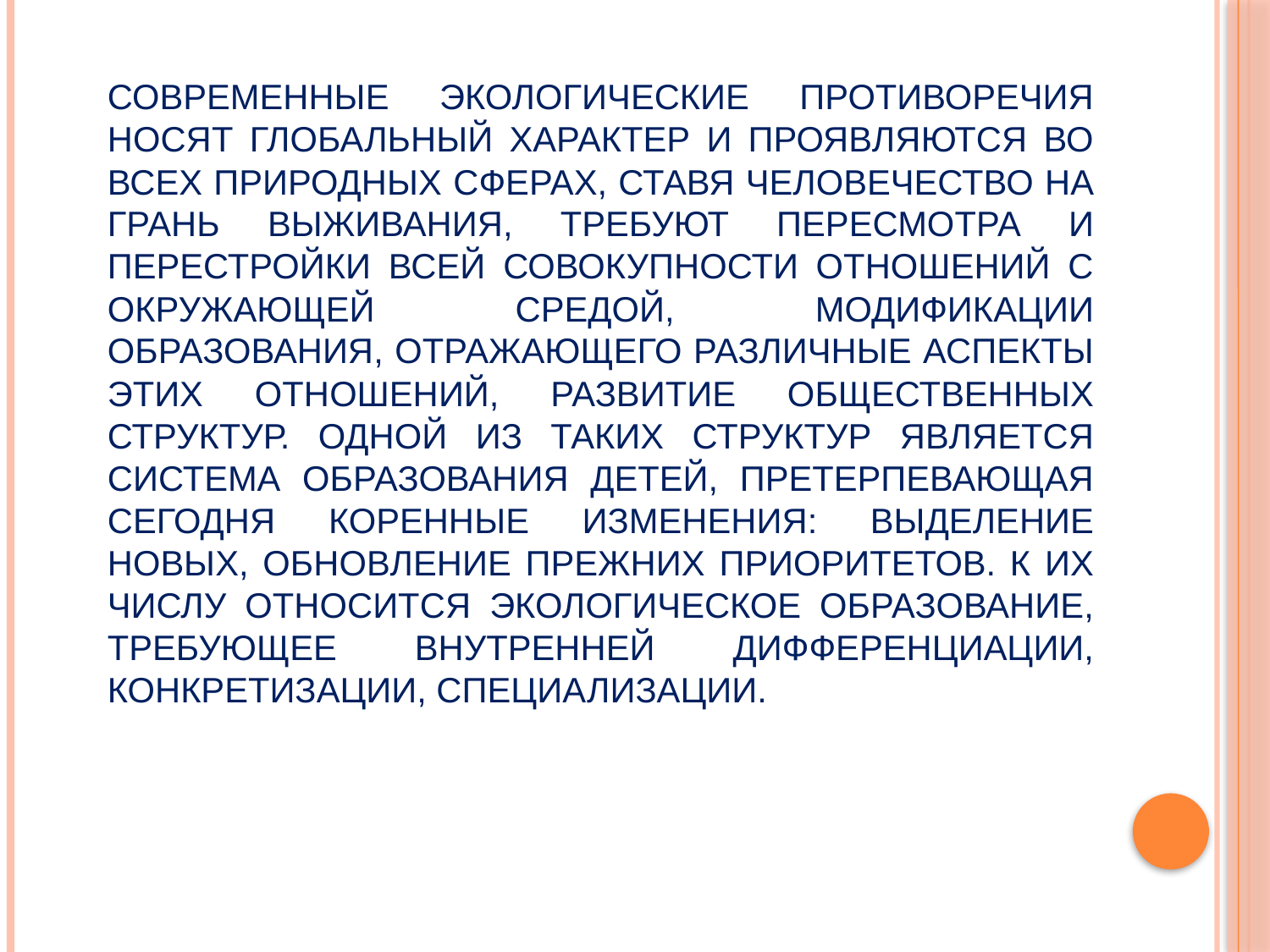

# Современные экологические противоречия носят глобальный характер и проявляются во всех природных сферах, ставя человечество на грань выживания, требуют пересмотра и перестройки всей совокупности отношений с окружающей средой, модификации образования, отражающего различные аспекты этих отношений, развитие общественных структур. Одной из таких структур является система образования детей, претерпевающая сегодня коренные изменения: выделение новых, обновление прежних приоритетов. К их числу относится экологическое образование, требующее внутренней дифференциации, конкретизации, специализации.